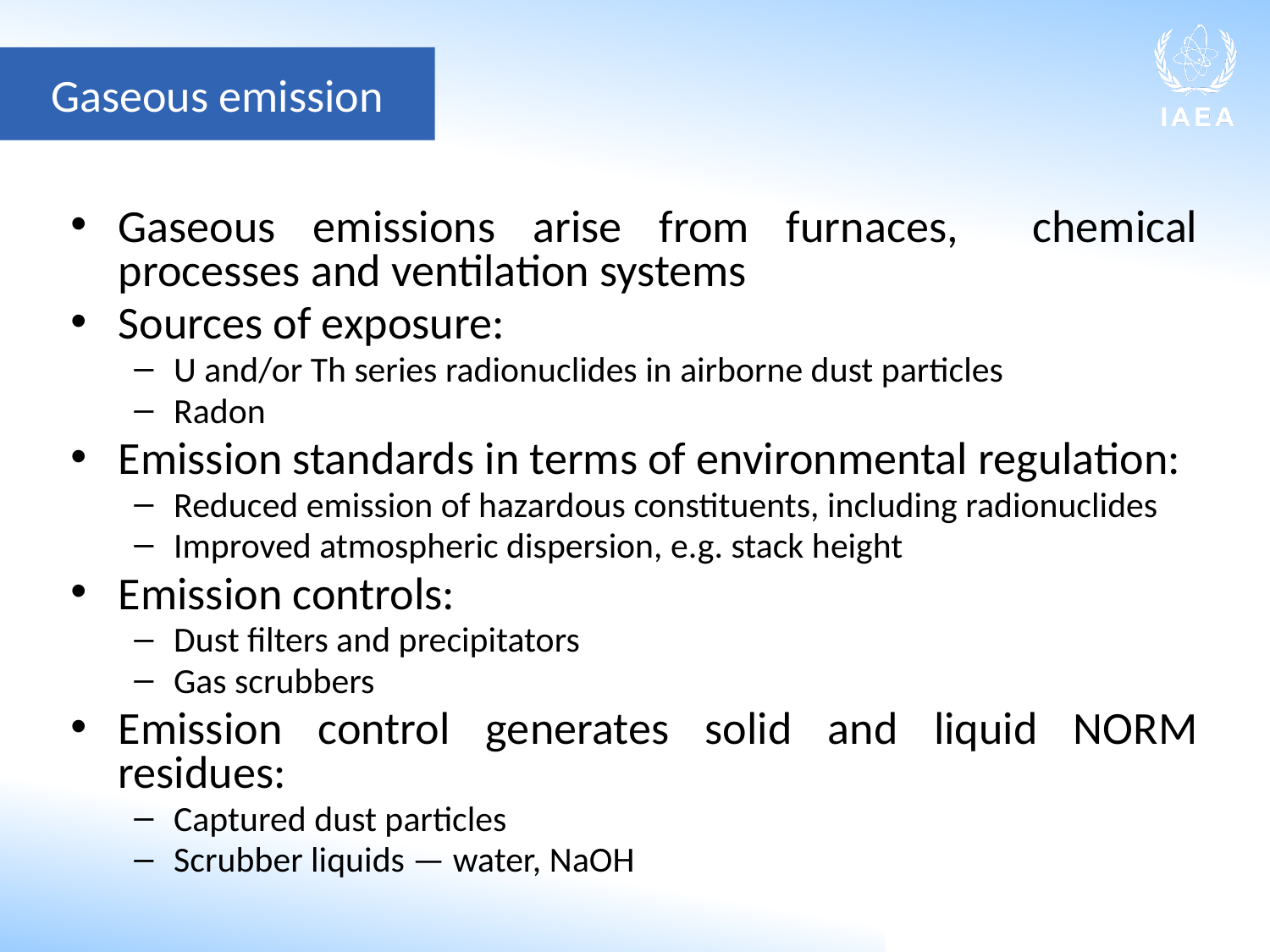

Gaseous emission
Gaseous emissions arise from furnaces,  chemical processes and ventilation systems
Sources of exposure:
U and/or Th series radionuclides in airborne dust particles
Radon
Emission standards in terms of environmental regulation:
Reduced emission of hazardous constituents, including radionuclides
Improved atmospheric dispersion, e.g. stack height
Emission controls:
Dust filters and precipitators
Gas scrubbers
Emission control generates solid and liquid NORM residues:
Captured dust particles
Scrubber liquids — water, NaOH